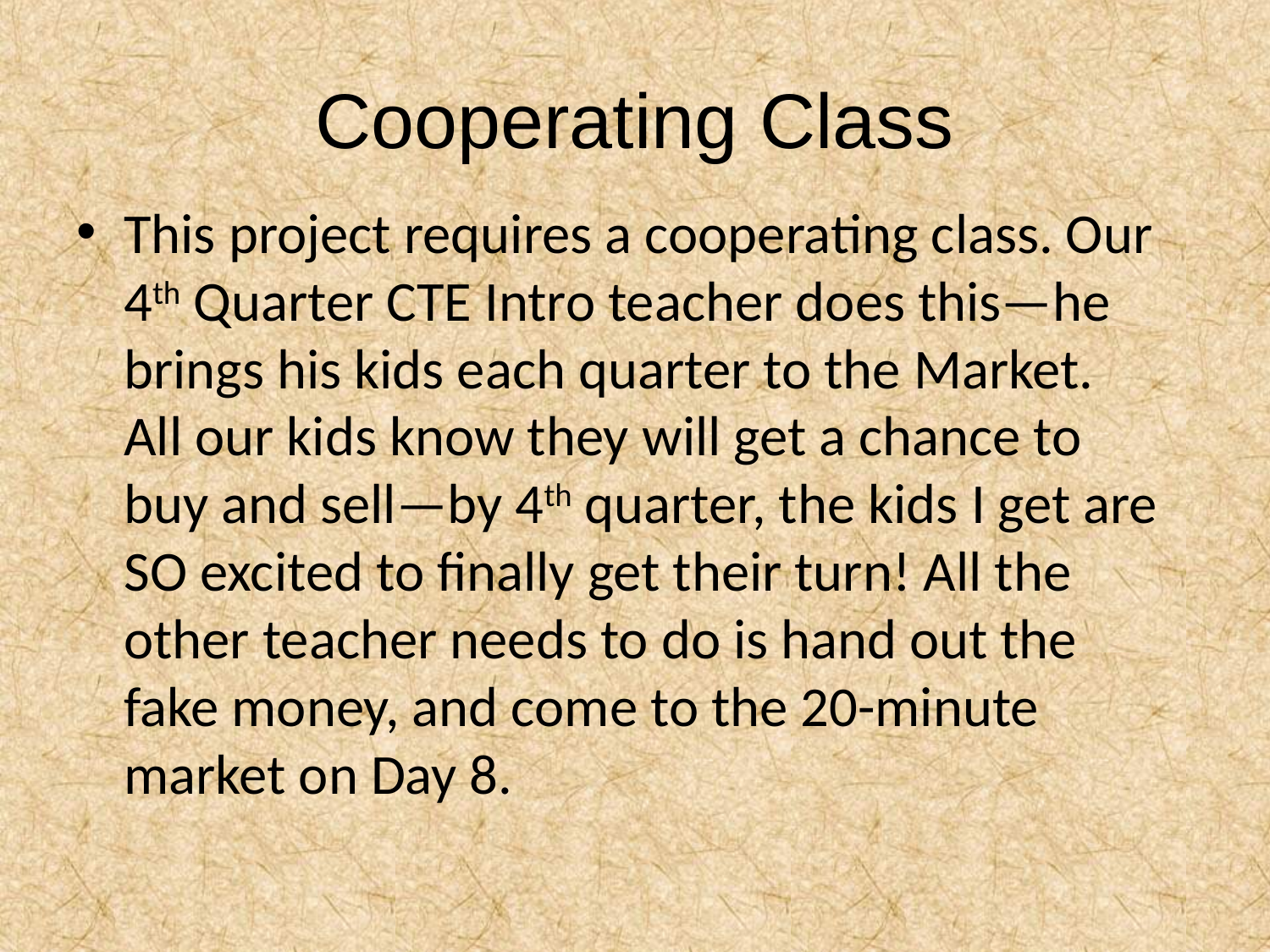

# Cooperating Class
This project requires a cooperating class. Our 4th Quarter CTE Intro teacher does this—he brings his kids each quarter to the Market. All our kids know they will get a chance to buy and sell—by 4th quarter, the kids I get are SO excited to finally get their turn! All the other teacher needs to do is hand out the fake money, and come to the 20-minute market on Day 8.